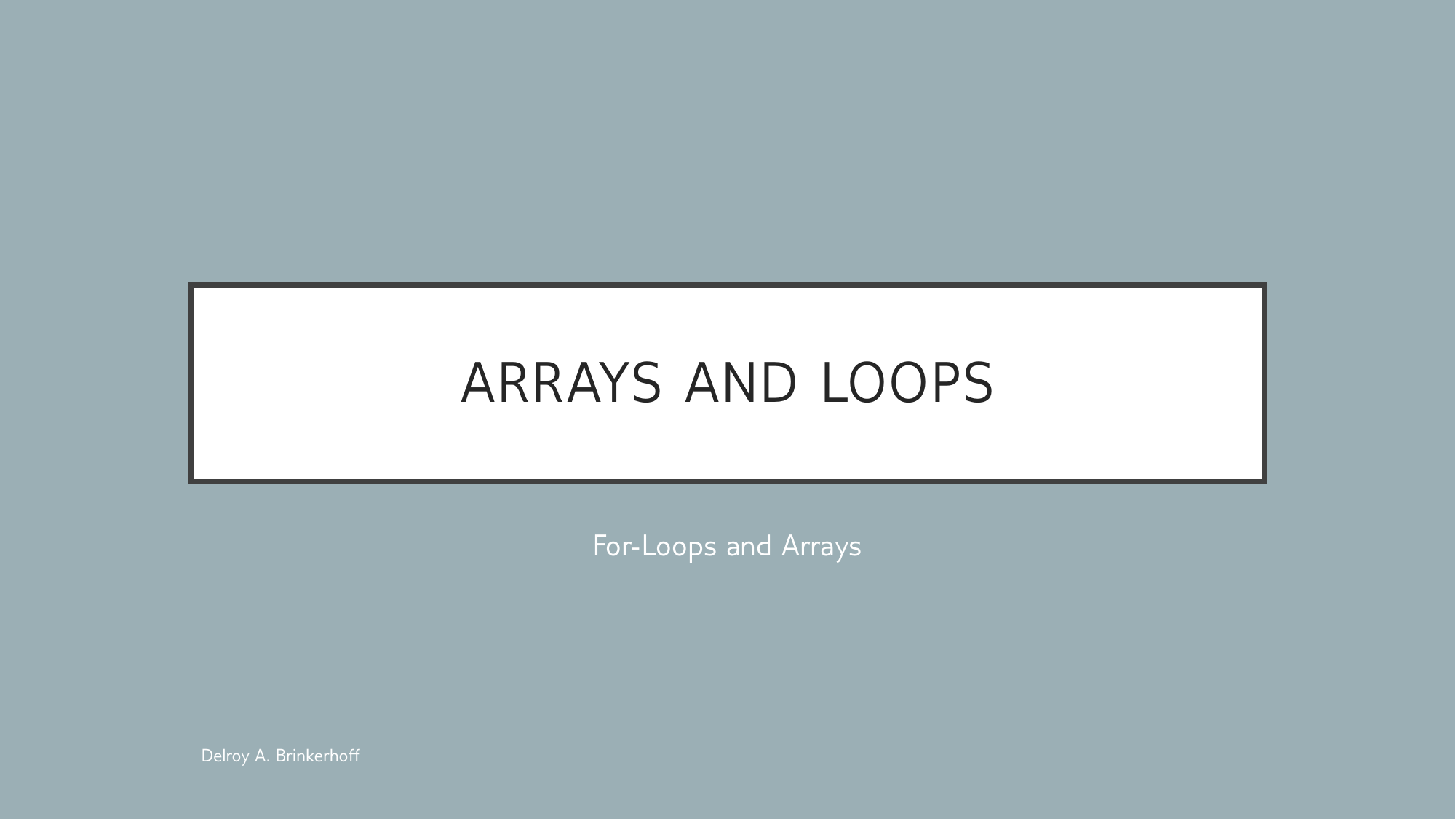

# Arrays And Loops
For-Loops and Arrays
Delroy A. Brinkerhoff